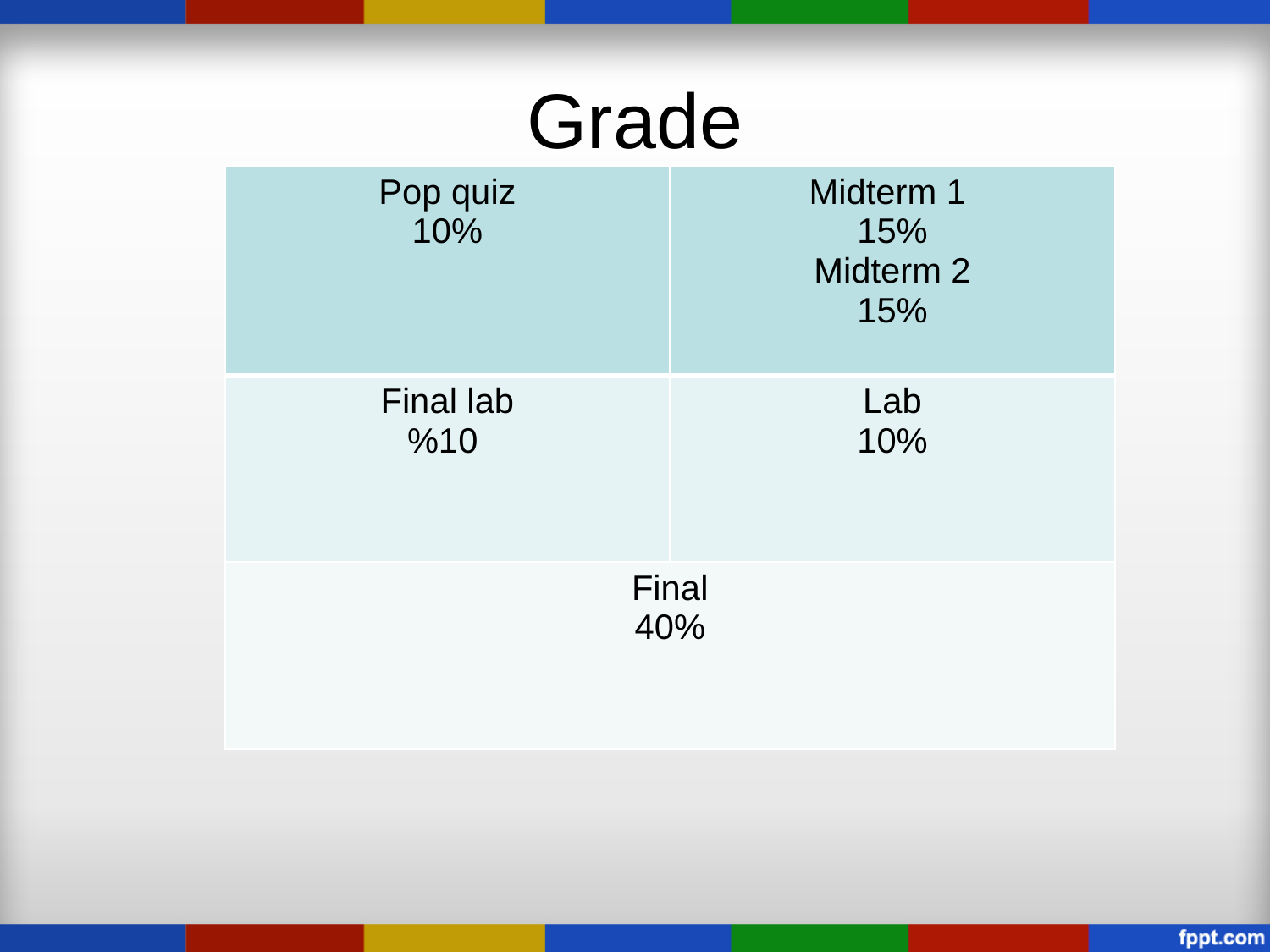

# Grade
| Pop quiz 10% | Midterm 1 15% Midterm 2 15% |
| --- | --- |
| Final lab %10 | Lab 10% |
| Final 40% |  |